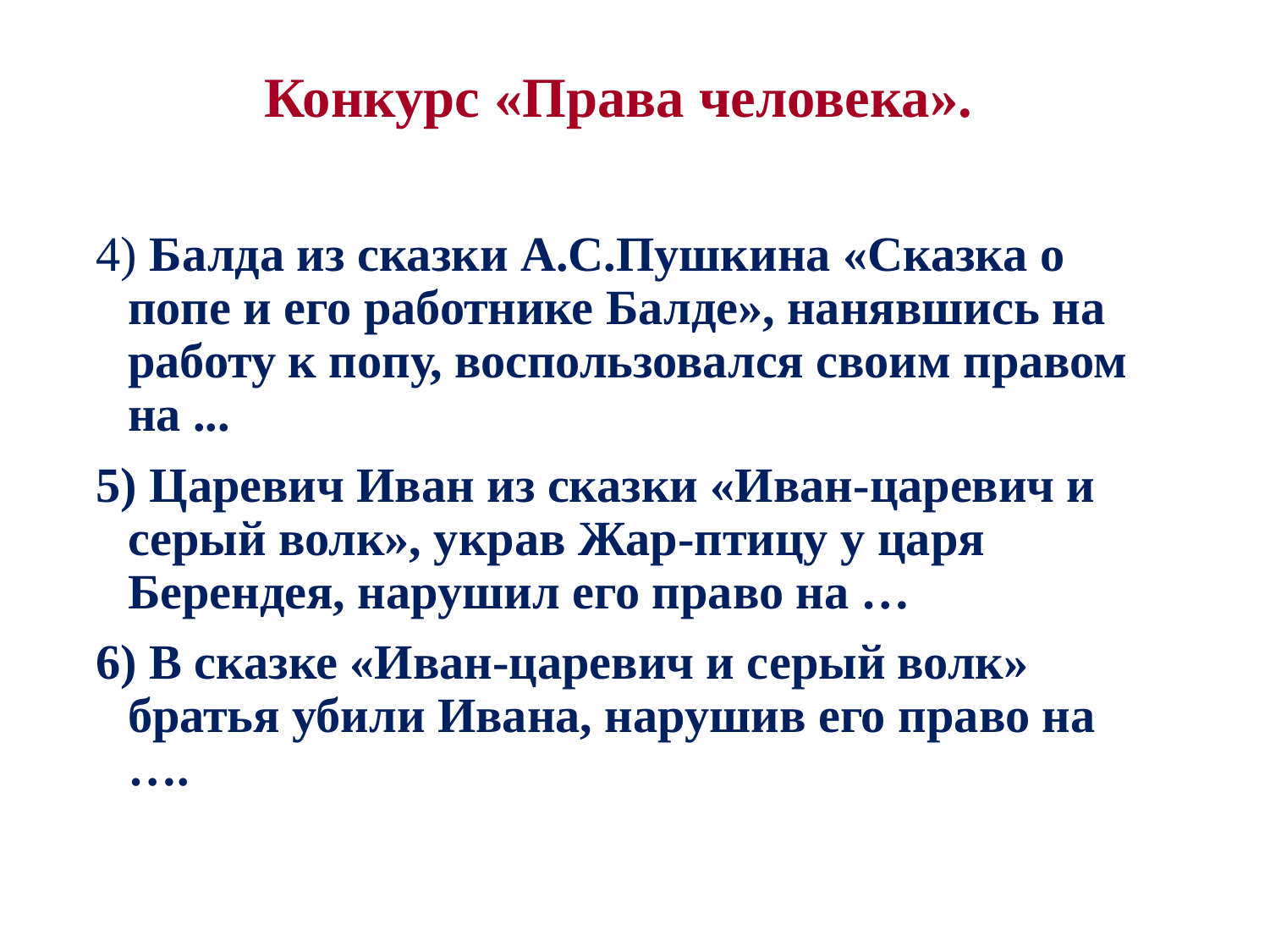

Конкурс «Права человека».
4) Балда из сказки А.С.Пушкина «Сказка о попе и его работнике Балде», нанявшись на работу к попу, воспользовался своим правом на ...
5) Царевич Иван из сказки «Иван-царевич и серый волк», украв Жар-птицу у царя Берендея, нарушил его право на …
6) В сказке «Иван-царевич и серый волк» братья убили Ивана, нарушив его право на ….